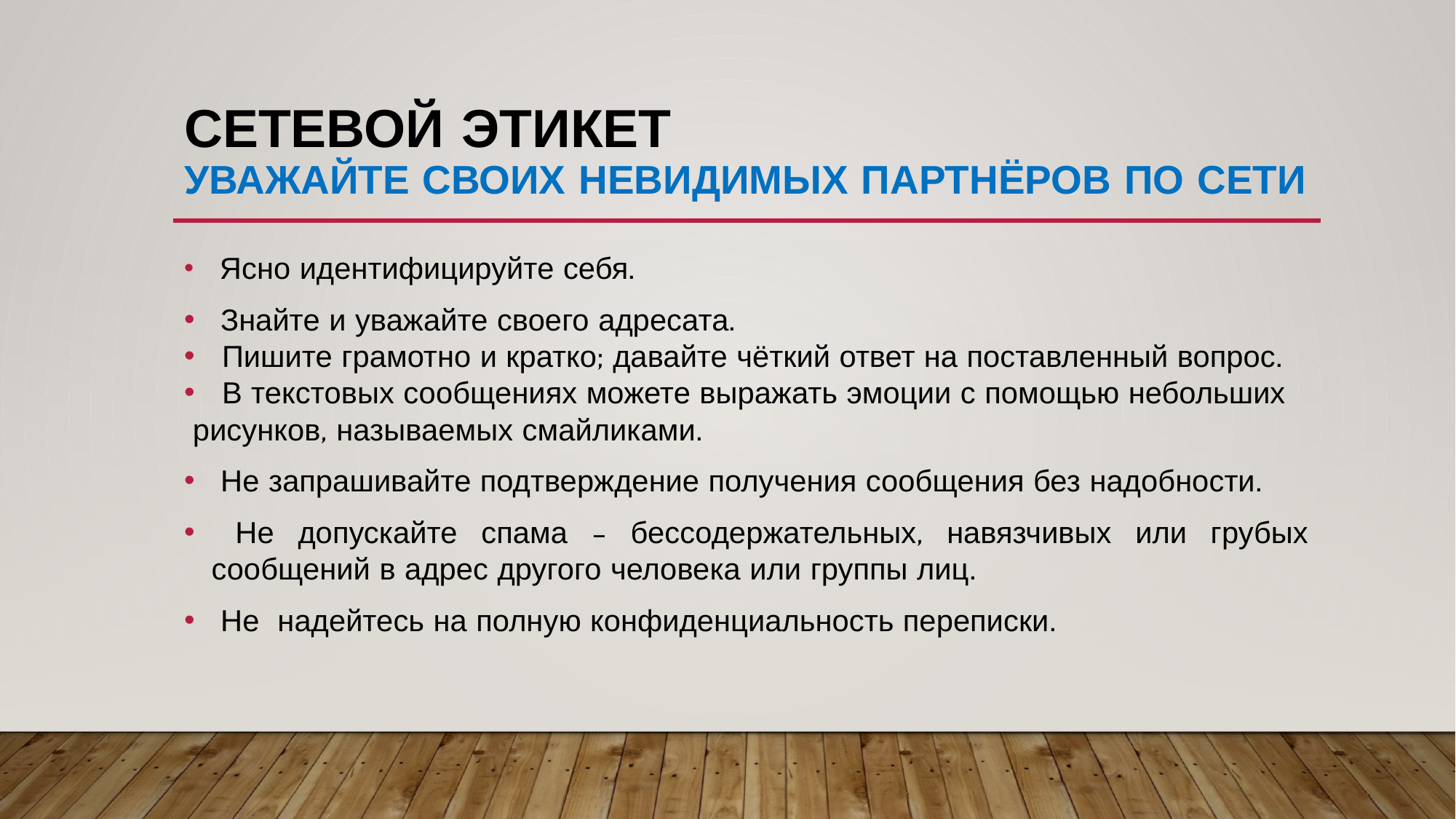

# Сетевой этикет уважайте своих невидимых партнёров по сети
 Ясно идентифицируйте себя.
 Знайте и уважайте своего адресата.
   Пишите грамотно и кратко; давайте чёткий ответ на поставленный вопрос.
   В текстовых сообщениях можете выражать эмоции с помощью небольших рисунков, называемых смайликами.
 Не запрашивайте подтверждение получения сообщения без надобности.
 Не допускайте спама – бессодержательных, навязчивых или грубых сообщений в адрес другого человека или группы лиц.
 Не  надейтесь на полную конфиденциальность переписки.